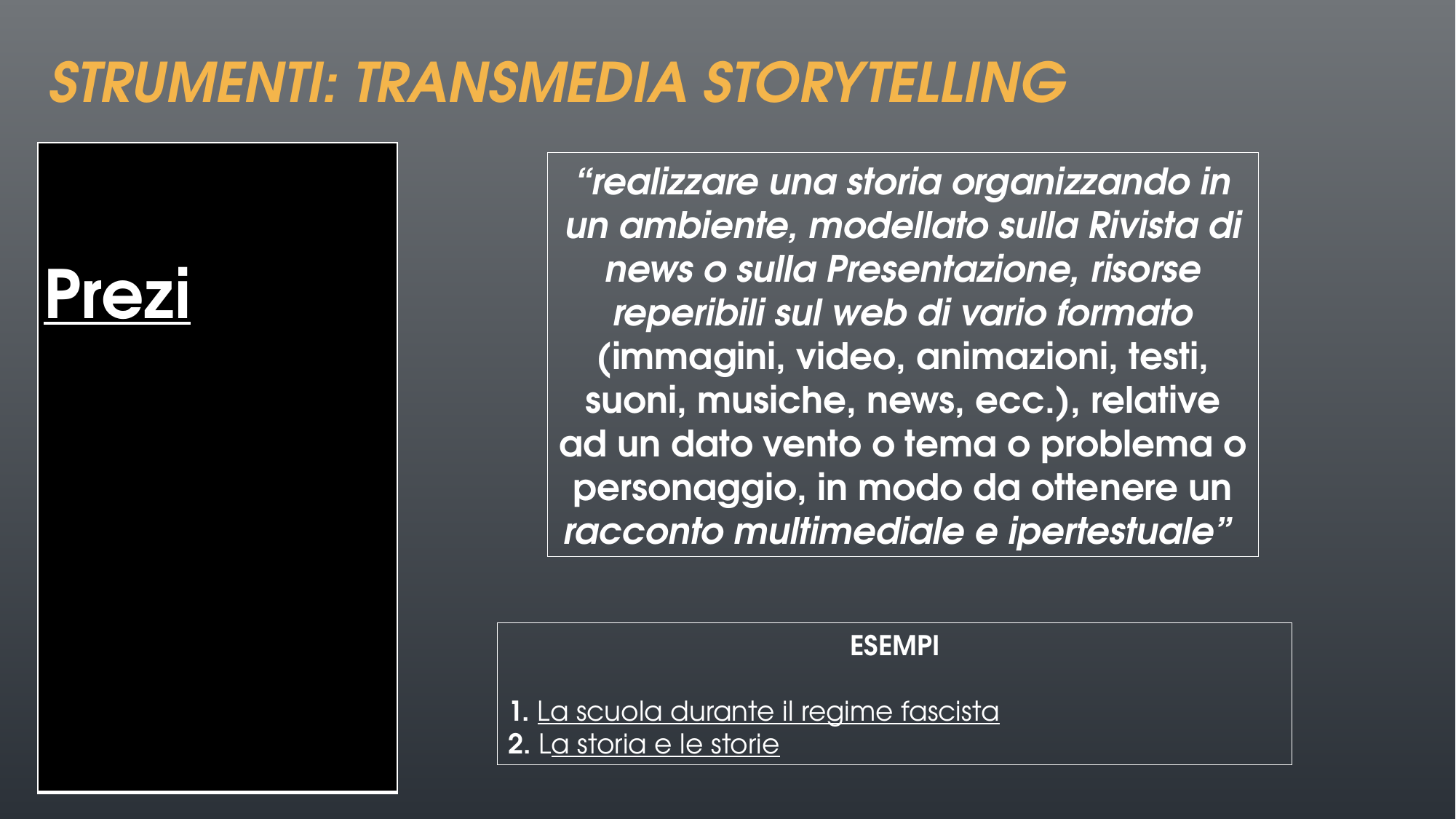

# Strumenti: Transmedia storytelling
| Prezi |
| --- |
“realizzare una storia organizzando in un ambiente, modellato sulla Rivista di news o sulla Presentazione, risorse reperibili sul web di vario formato (immagini, video, animazioni, testi, suoni, musiche, news, ecc.), relative ad un dato vento o tema o problema o personaggio, in modo da ottenere un racconto multimediale e ipertestuale”
ESEMPI

1. La scuola durante il regime fascista
2. La storia e le storie